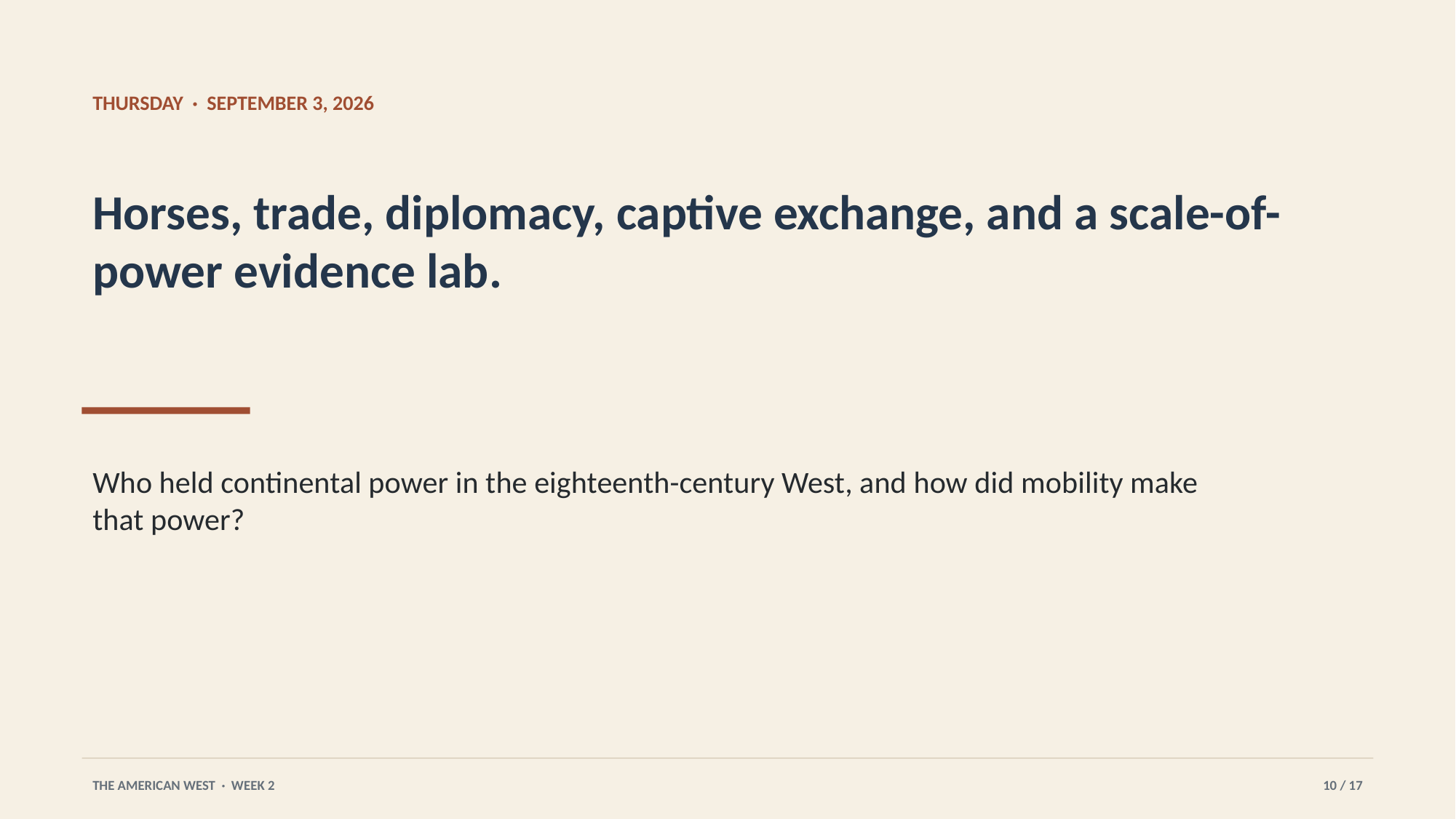

THURSDAY  ·  SEPTEMBER 3, 2026
Horses, trade, diplomacy, captive exchange, and a scale-of-power evidence lab.

Who held continental power in the eighteenth-century West, and how did mobility make that power?

THE AMERICAN WEST  ·  WEEK 2
10 / 17